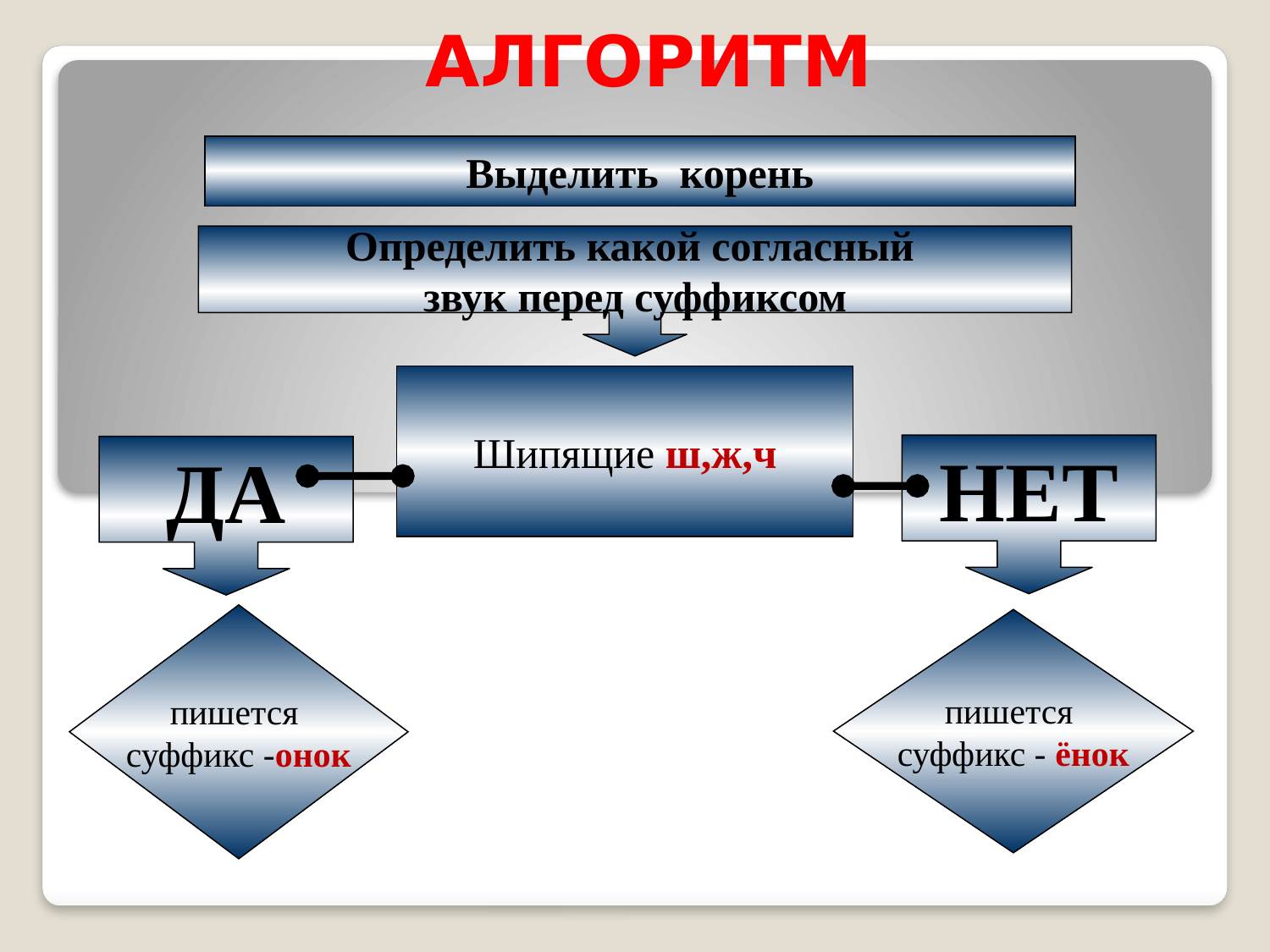

АЛГОРИТМ
Выделить  корень
Определить какой согласный
звук перед суффиксом
#
Шипящие ш,ж,ч
НЕТ
ДА

пишется
суффикс -онок
пишется
суффикс - ёнок